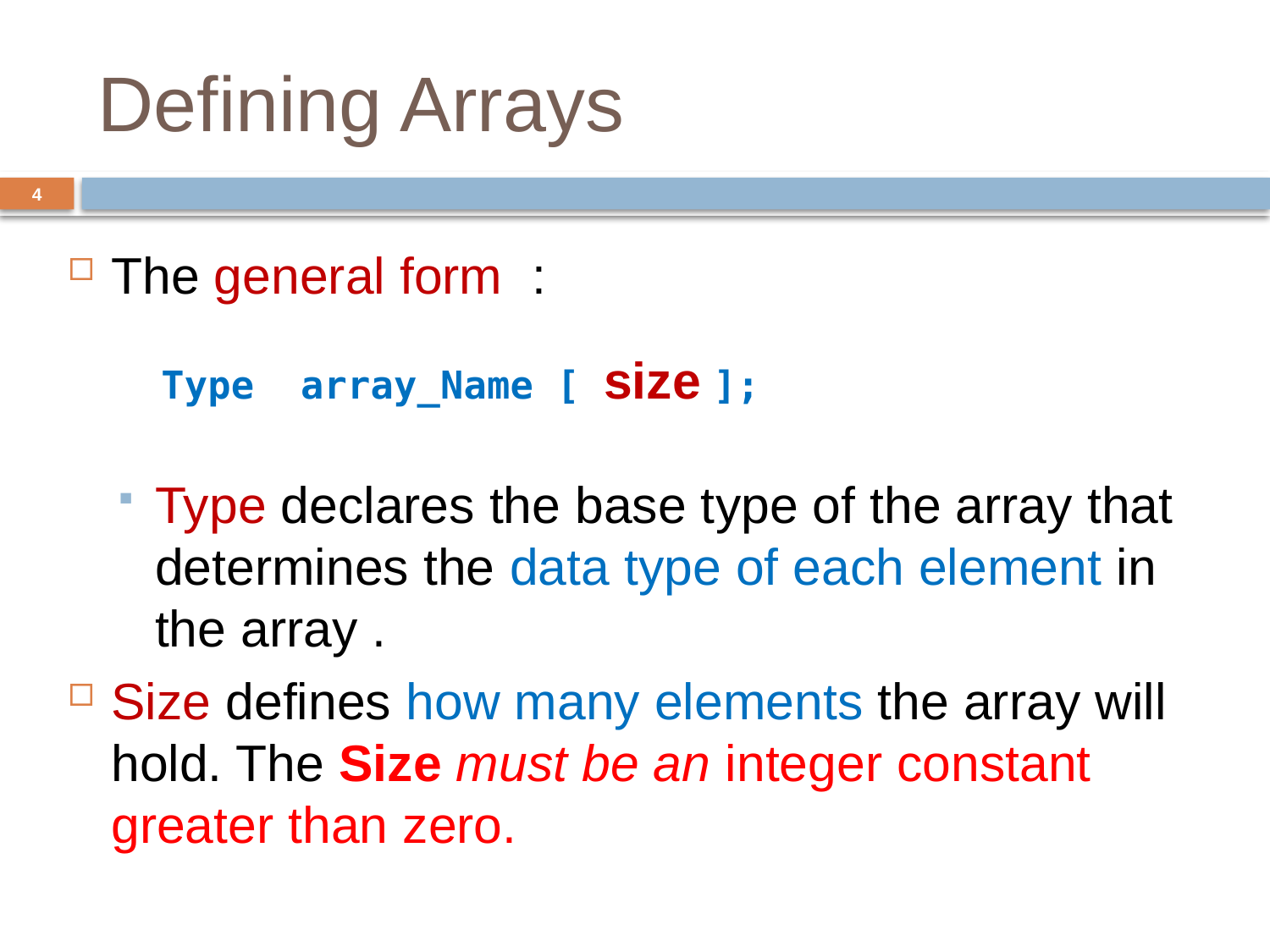

# Defining Arrays
4
The general form  :

Type  array_Name [ size ];

Type declares the base type of the array that determines the data type of each element in the array .
Size defines how many elements the array will hold. The Size must be an integer constant greater than zero.